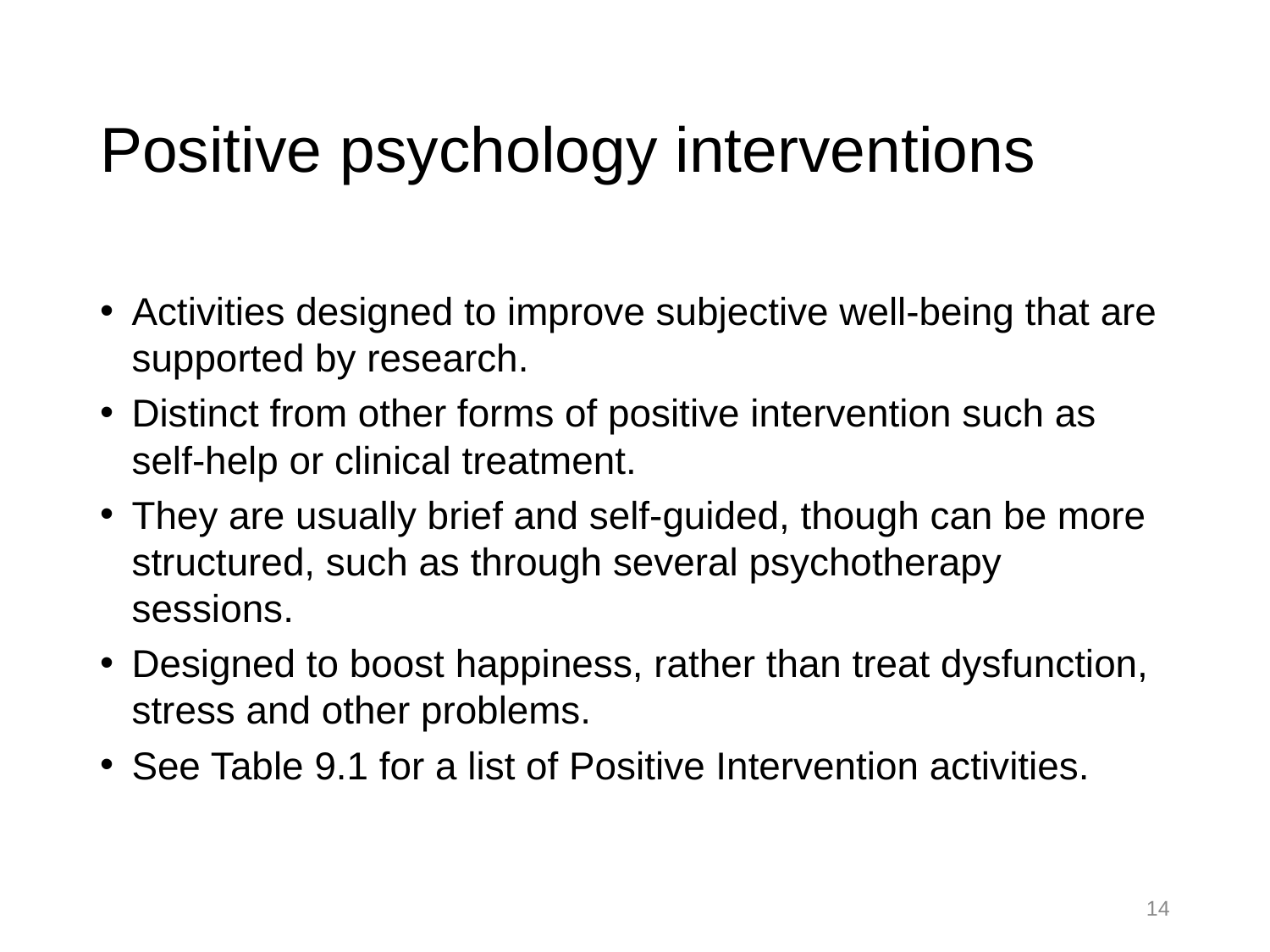

# Positive psychology interventions
Activities designed to improve subjective well-being that are supported by research.
Distinct from other forms of positive intervention such as self-help or clinical treatment.
They are usually brief and self-guided, though can be more structured, such as through several psychotherapy sessions.
Designed to boost happiness, rather than treat dysfunction, stress and other problems.
See Table 9.1 for a list of Positive Intervention activities.
14